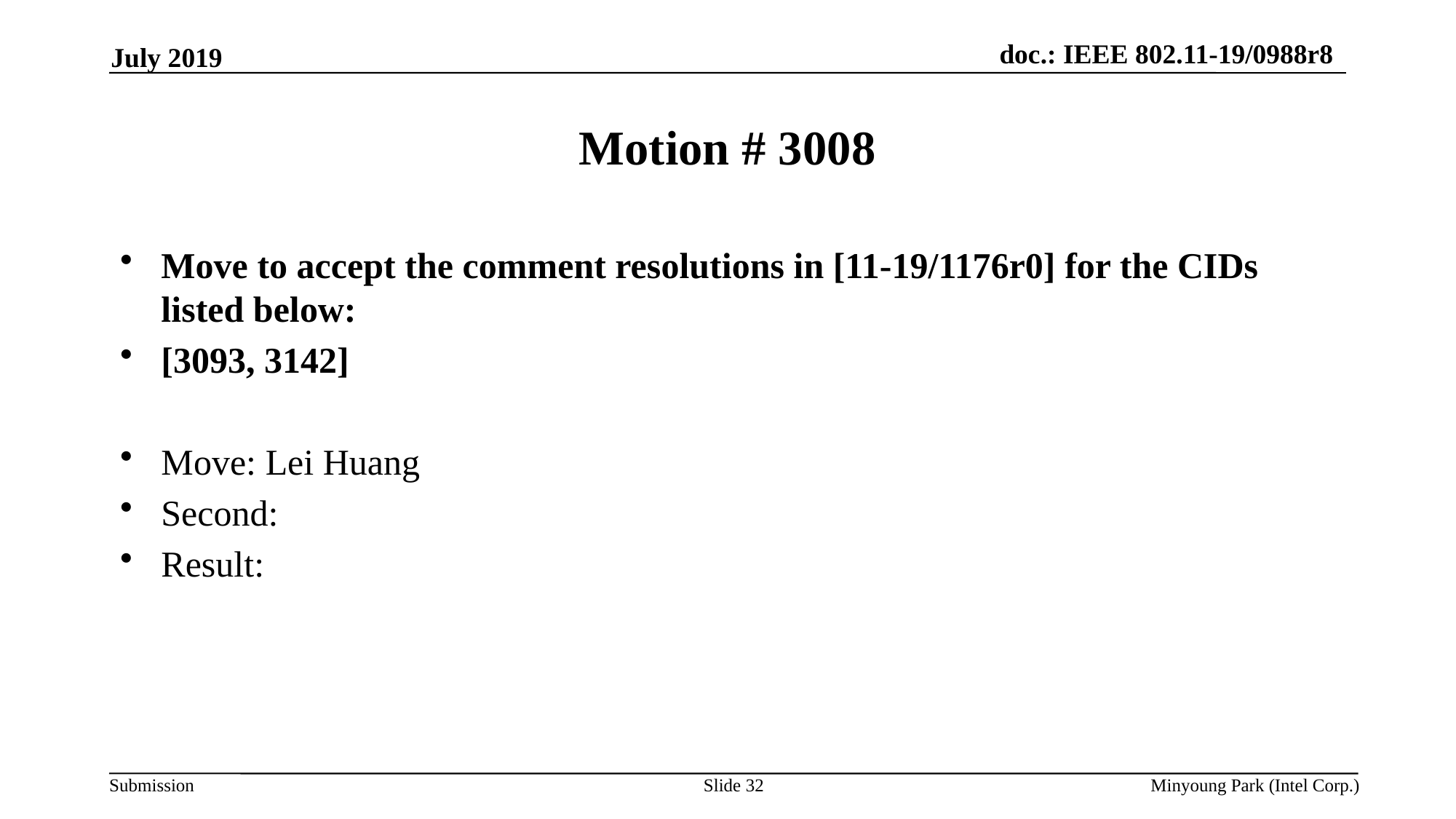

July 2019
# Motion # 3008
Move to accept the comment resolutions in [11-19/1176r0] for the CIDs listed below:
[3093, 3142]

Move: Lei Huang
Second:
Result:

Slide 32
Minyoung Park (Intel Corp.)